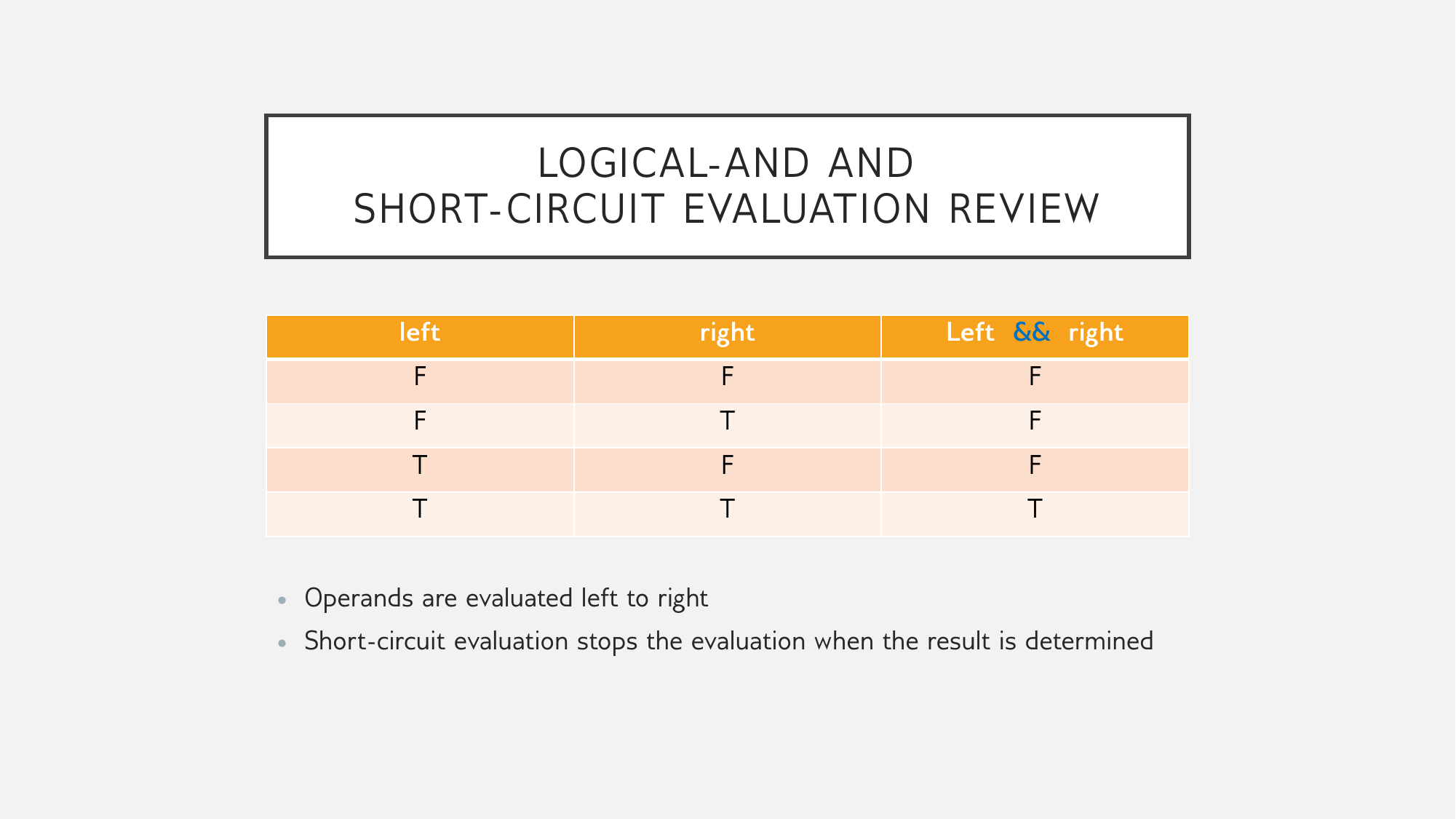

# Logical-And and Short-circuit evaluation Review
| left | right | Left && right |
| --- | --- | --- |
| F | F | F |
| F | T | F |
| T | F | F |
| T | T | T |
Operands are evaluated left to right
Short-circuit evaluation stops the evaluation when the result is determined